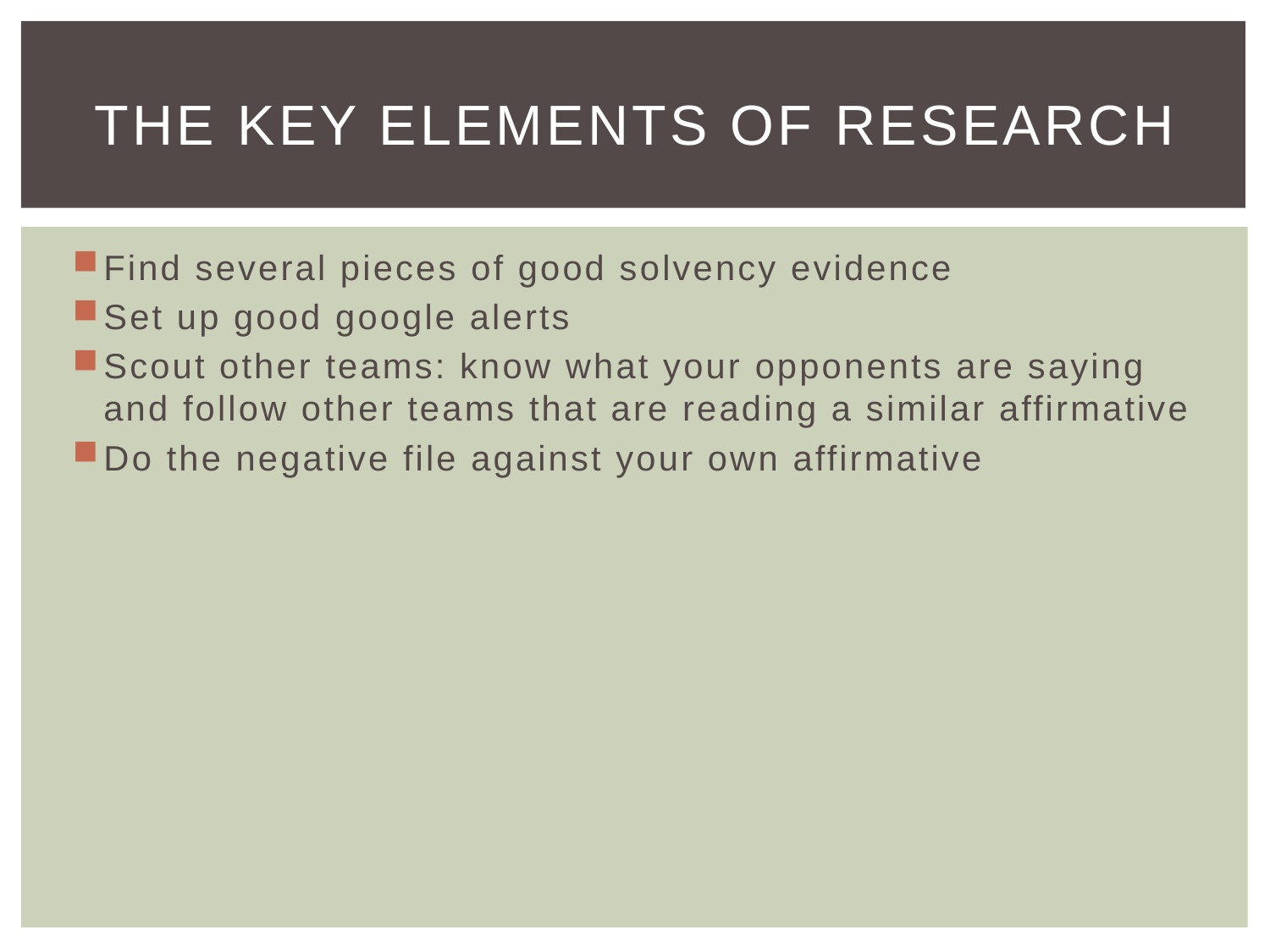

# The key elements of research
Find several pieces of good solvency evidence
Set up good google alerts
Scout other teams: know what your opponents are saying and follow other teams that are reading a similar affirmative
Do the negative file against your own affirmative